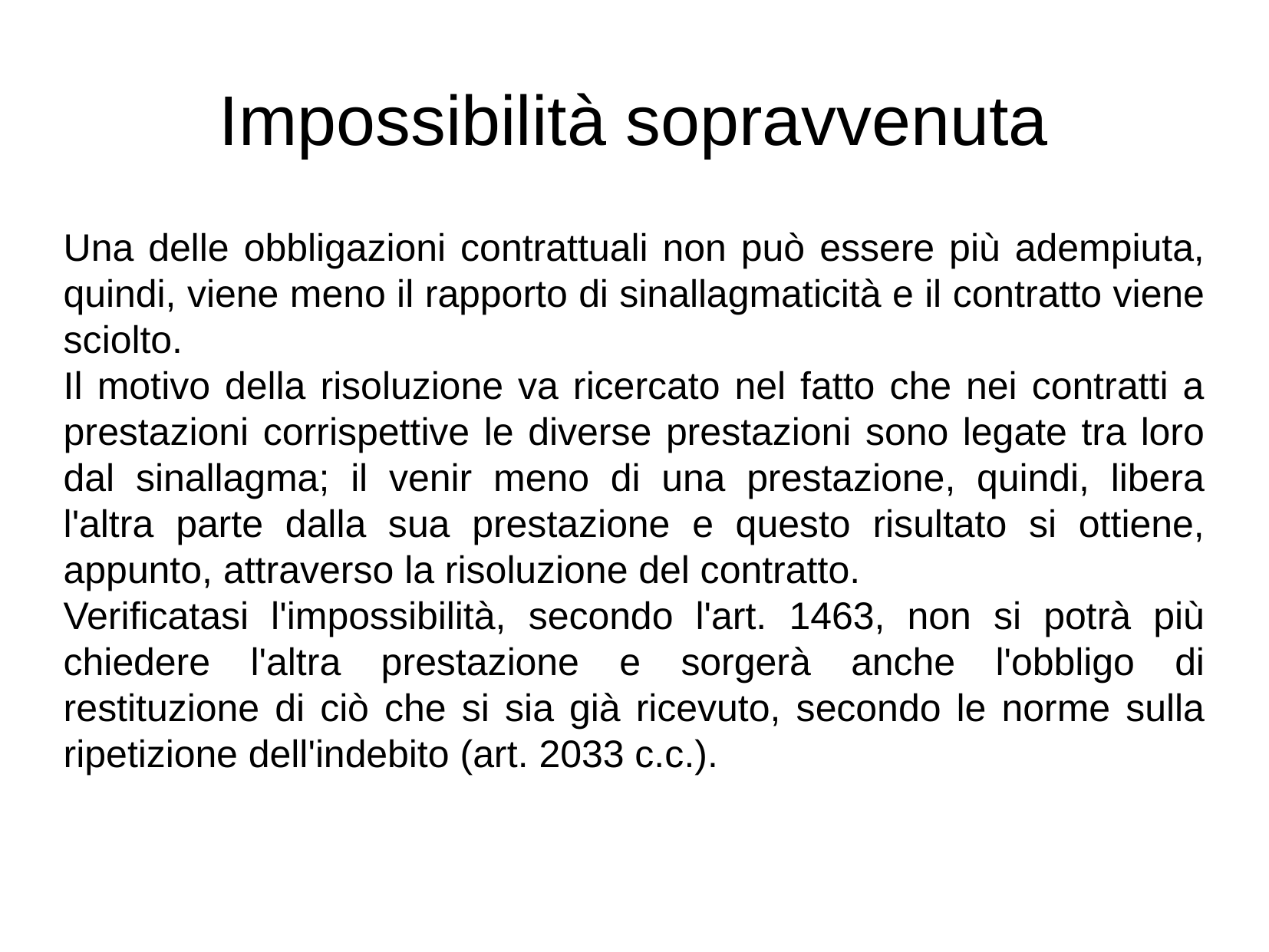

Impossibilità sopravvenuta
Una delle obbligazioni contrattuali non può essere più adempiuta, quindi, viene meno il rapporto di sinallagmaticità e il contratto viene sciolto.
Il motivo della risoluzione va ricercato nel fatto che nei contratti a prestazioni corrispettive le diverse prestazioni sono legate tra loro dal sinallagma; il venir meno di una prestazione, quindi, libera l'altra parte dalla sua prestazione e questo risultato si ottiene, appunto, attraverso la risoluzione del contratto.
Verificatasi l'impossibilità, secondo l'art. 1463, non si potrà più chiedere l'altra prestazione e sorgerà anche l'obbligo di restituzione di ciò che si sia già ricevuto, secondo le norme sulla ripetizione dell'indebito (art. 2033 c.c.).